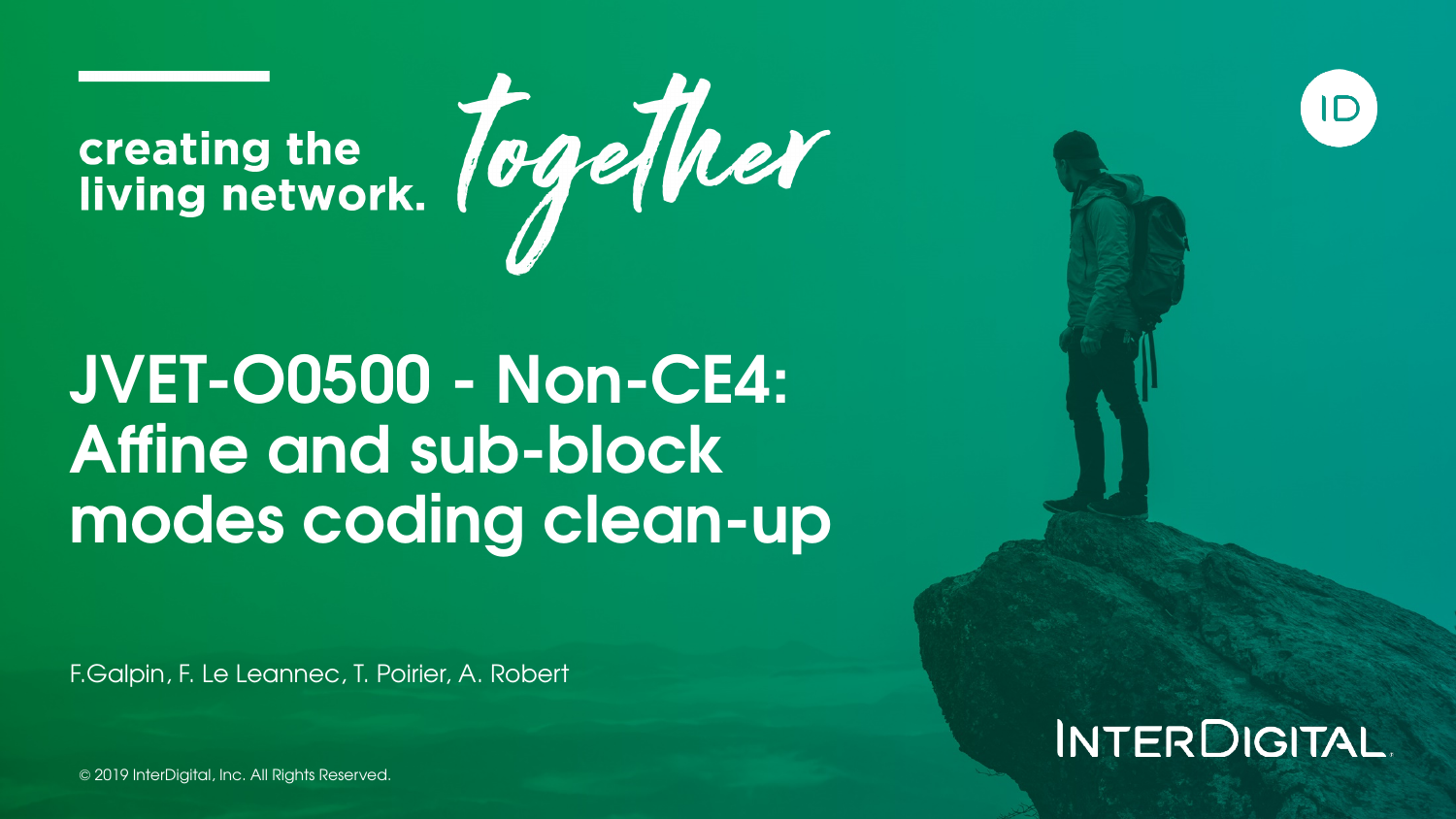

JVET-O0500 - Non-CE4:
Affine and sub-block
modes coding clean-up

F.Galpin, F. Le Leannec, T. Poirier, A. Robert